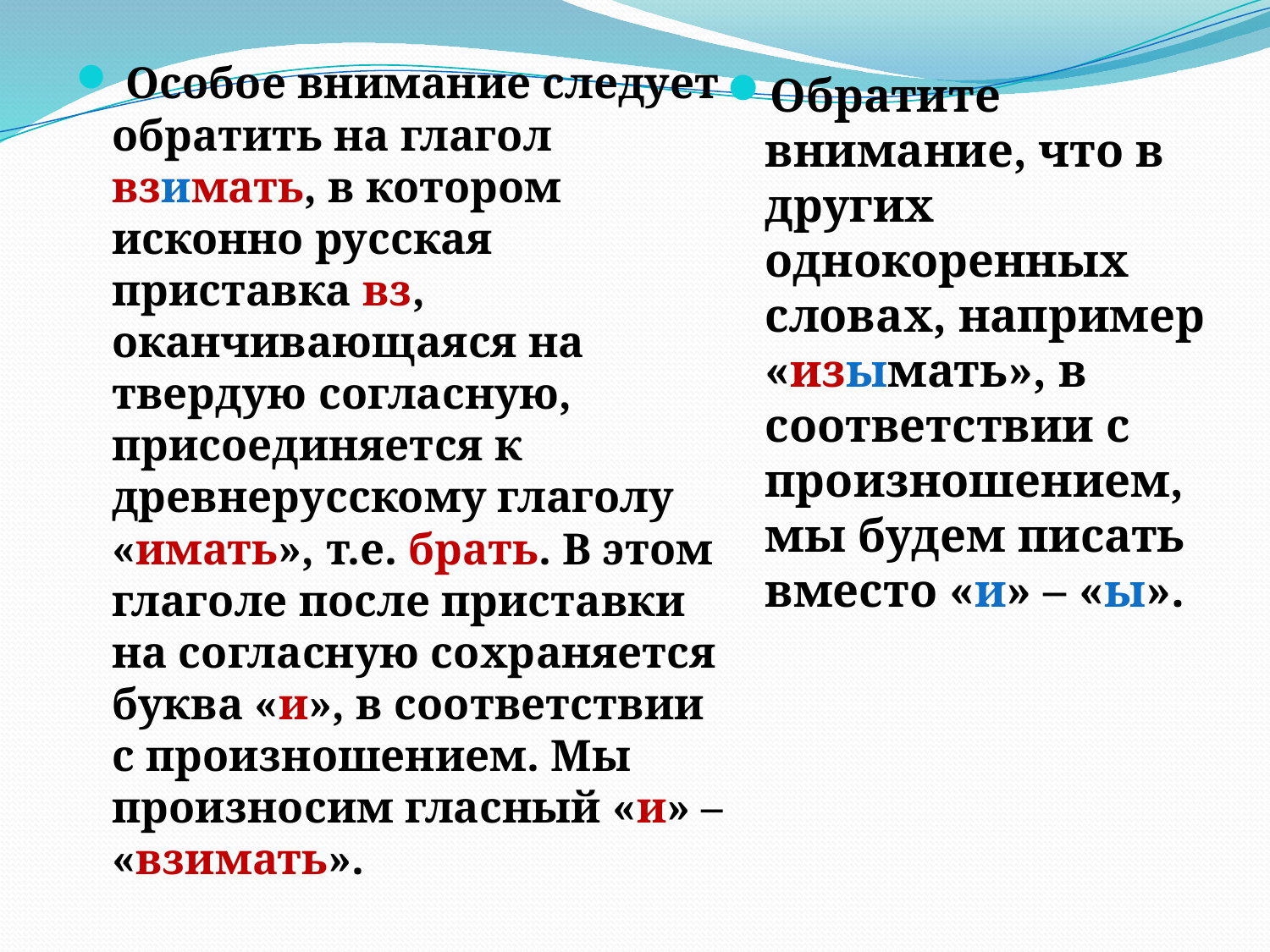

Особое внимание следует обратить на глагол взимать, в котором исконно русская приставка вз, оканчивающаяся на твердую согласную, присоединяется к древнерусскому глаголу «имать», т.е. брать. В этом глаголе после приставки на согласную сохраняется буква «и», в соответствии с произношением. Мы произносим гласный «и» – «взимать».
Обратите внимание, что в других однокоренных словах, например «изымать», в соответствии с произношением, мы будем писать вместо «и» – «ы».